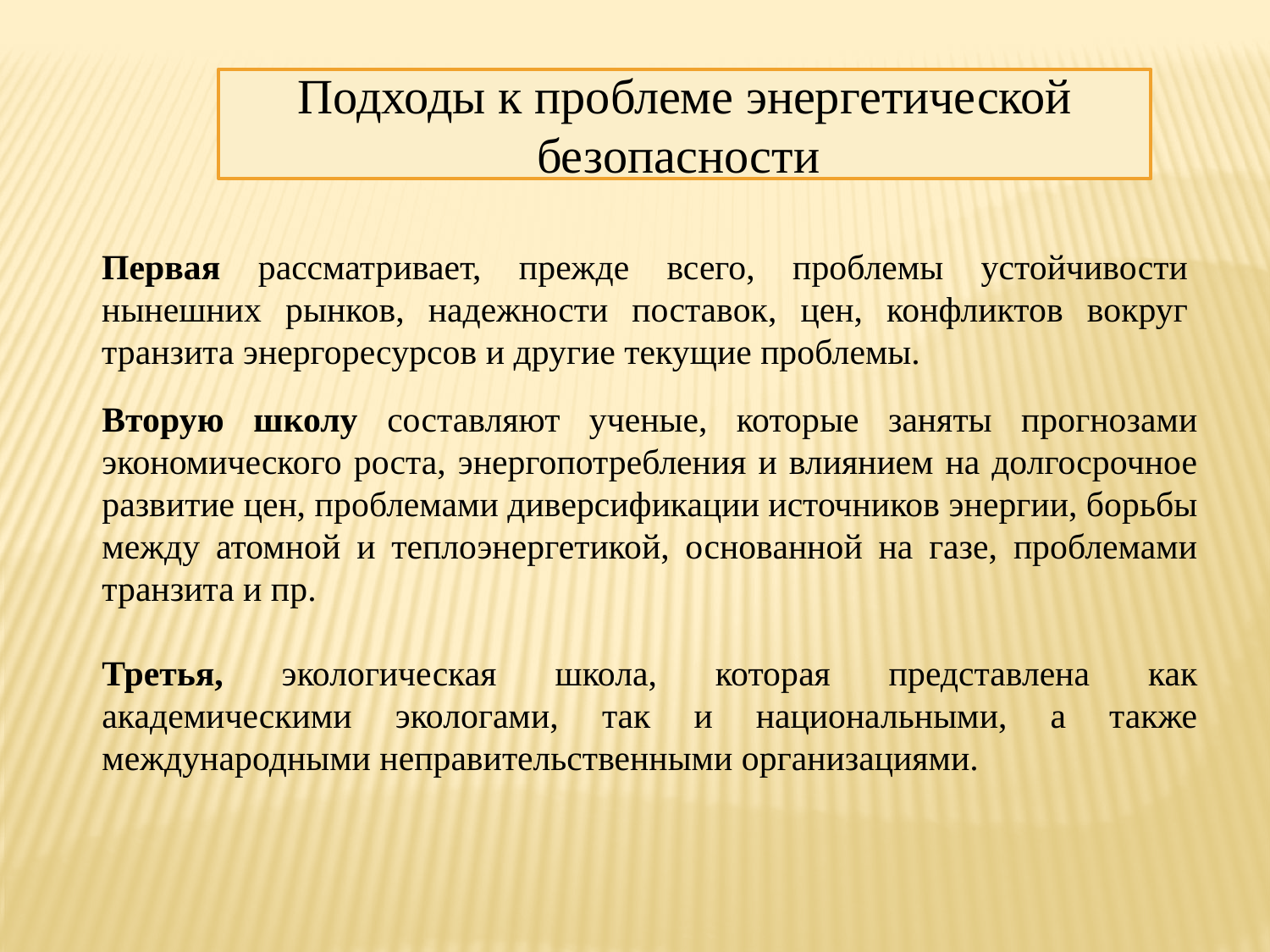

Подходы к проблеме энергетической безопасности
Первая рассматривает, прежде всего, проблемы устойчивости нынешних рынков, надежности поставок, цен, конфликтов вокруг транзита энергоресурсов и другие текущие проблемы.
Вторую школу составляют ученые, которые заняты прогнозами экономического роста, энергопотребления и влиянием на долгосрочное развитие цен, проблемами диверсификации источников энергии, борьбы между атомной и теплоэнергетикой, основанной на газе, проблемами транзита и пр.
Третья, экологическая школа, которая представлена как академическими экологами, так и национальными, а также международными неправительственными организациями.